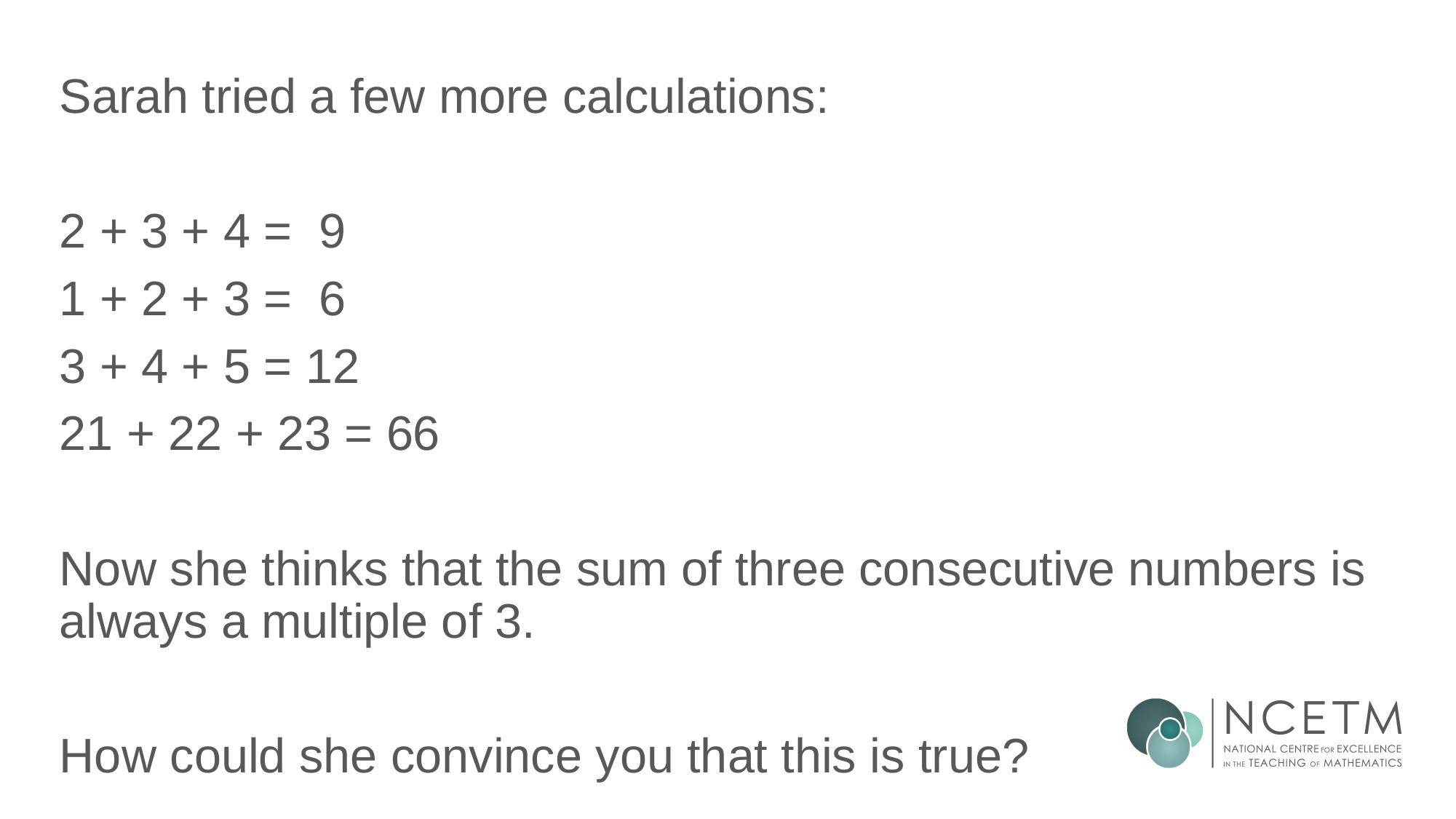

Sarah tried a few more calculations:

2 + 3 + 4 =  9
1 + 2 + 3 =  6
3 + 4 + 5 = 12
21 + 22 + 23 = 66

Now she thinks that the sum of three consecutive numbers is always a multiple of 3.

How could she convince you that this is true?